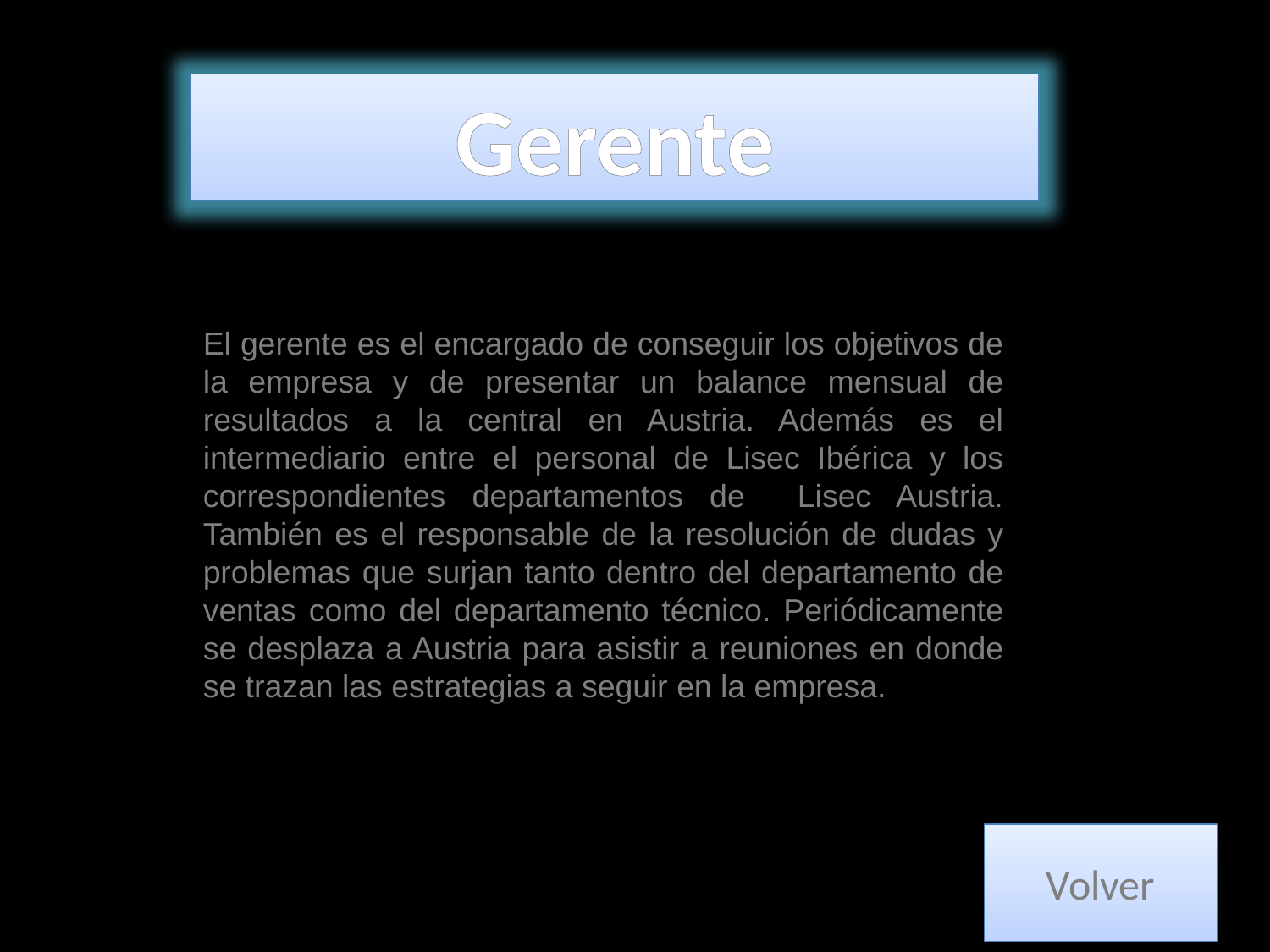

Gerente
El gerente es el encargado de conseguir los objetivos de la empresa y de presentar un balance mensual de resultados a la central en Austria. Además es el intermediario entre el personal de Lisec Ibérica y los correspondientes departamentos de  Lisec Austria. También es el responsable de la resolución de dudas y problemas que surjan tanto dentro del departamento de ventas como del departamento técnico. Periódicamente se desplaza a Austria para asistir a reuniones en donde se trazan las estrategias a seguir en la empresa.
Volver